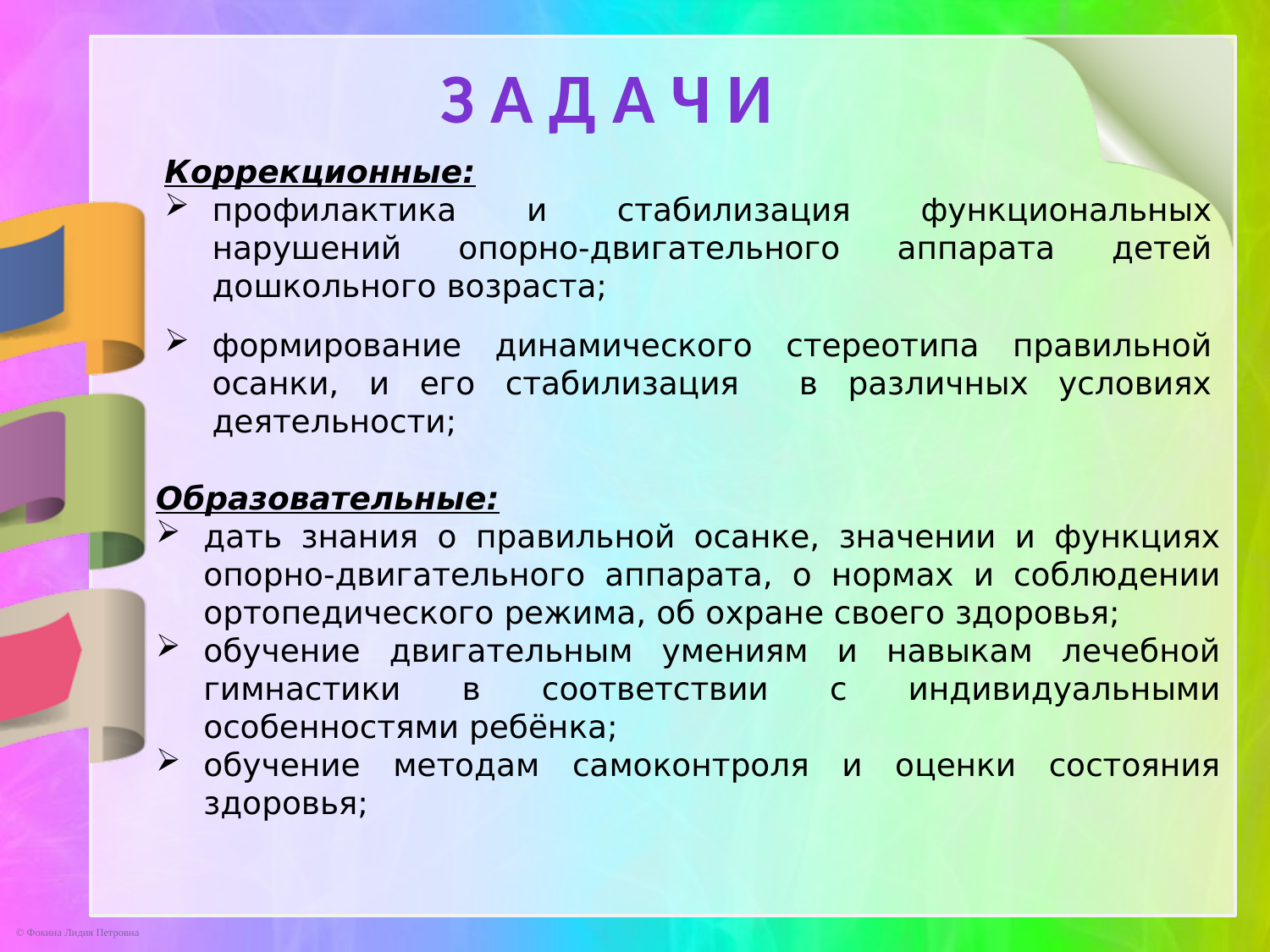

З а д а ч и
Коррекционные:
профилактика и стабилизация функциональных нарушений опорно-двигательного аппарата детей дошкольного возраста;
формирование динамического стереотипа правильной осанки, и его стабилизация  в различных условиях деятельности;
Образовательные:
дать знания о правильной осанке, значении и функциях опорно-двигательного аппарата, о нормах и соблюдении ортопедического режима, об охране своего здоровья;
обучение двигательным умениям и навыкам лечебной гимнастики в соответствии с индивидуальными особенностями ребёнка;
обучение методам самоконтроля и оценки состояния здоровья;